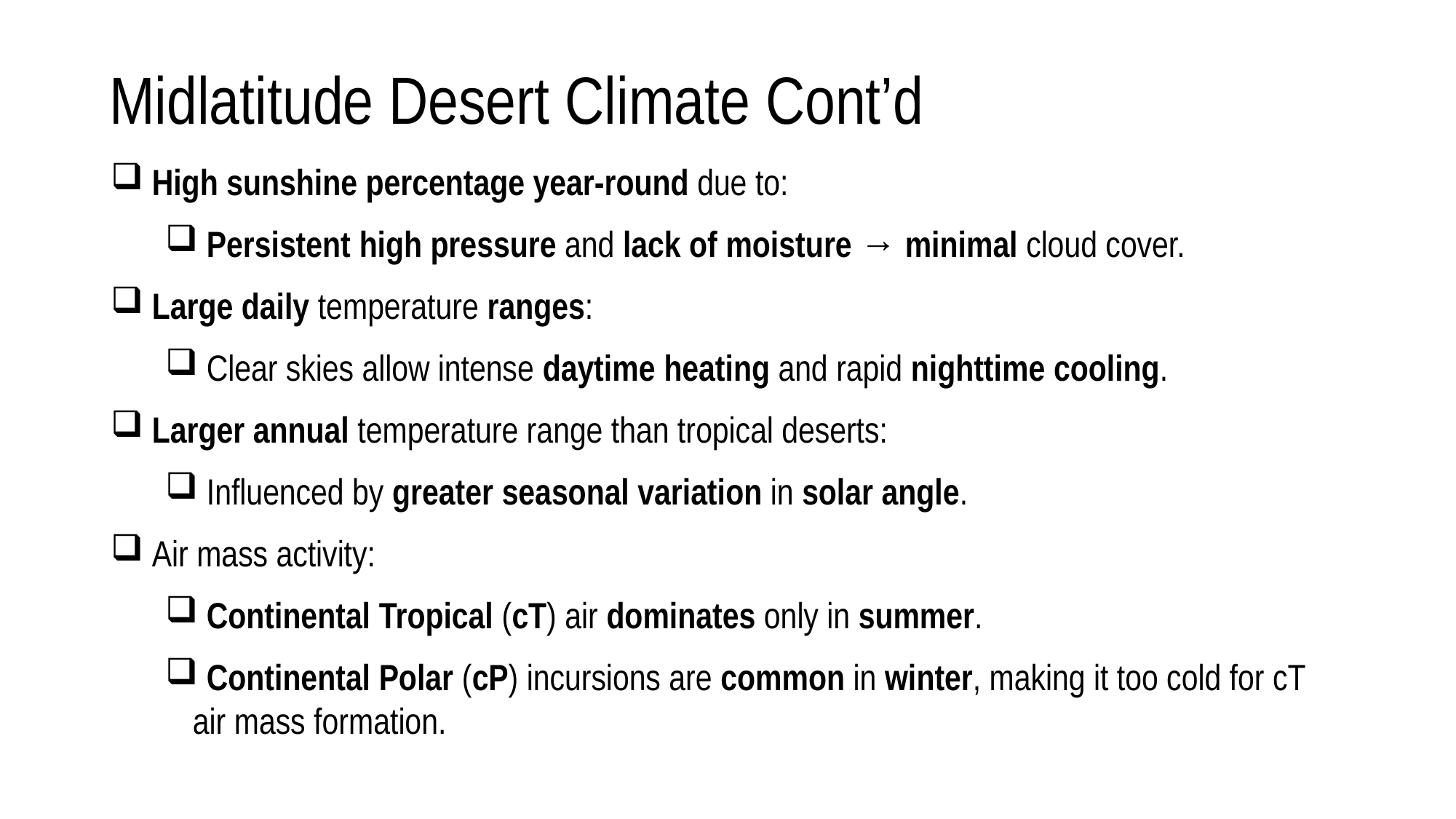

# Midlatitude Desert Climate Cont’d
 High sunshine percentage year-round due to:
 Persistent high pressure and lack of moisture → minimal cloud cover.
 Large daily temperature ranges:
 Clear skies allow intense daytime heating and rapid nighttime cooling.
 Larger annual temperature range than tropical deserts:
 Influenced by greater seasonal variation in solar angle.
 Air mass activity:
 Continental Tropical (cT) air dominates only in summer.
 Continental Polar (cP) incursions are common in winter, making it too cold for cT air mass formation.